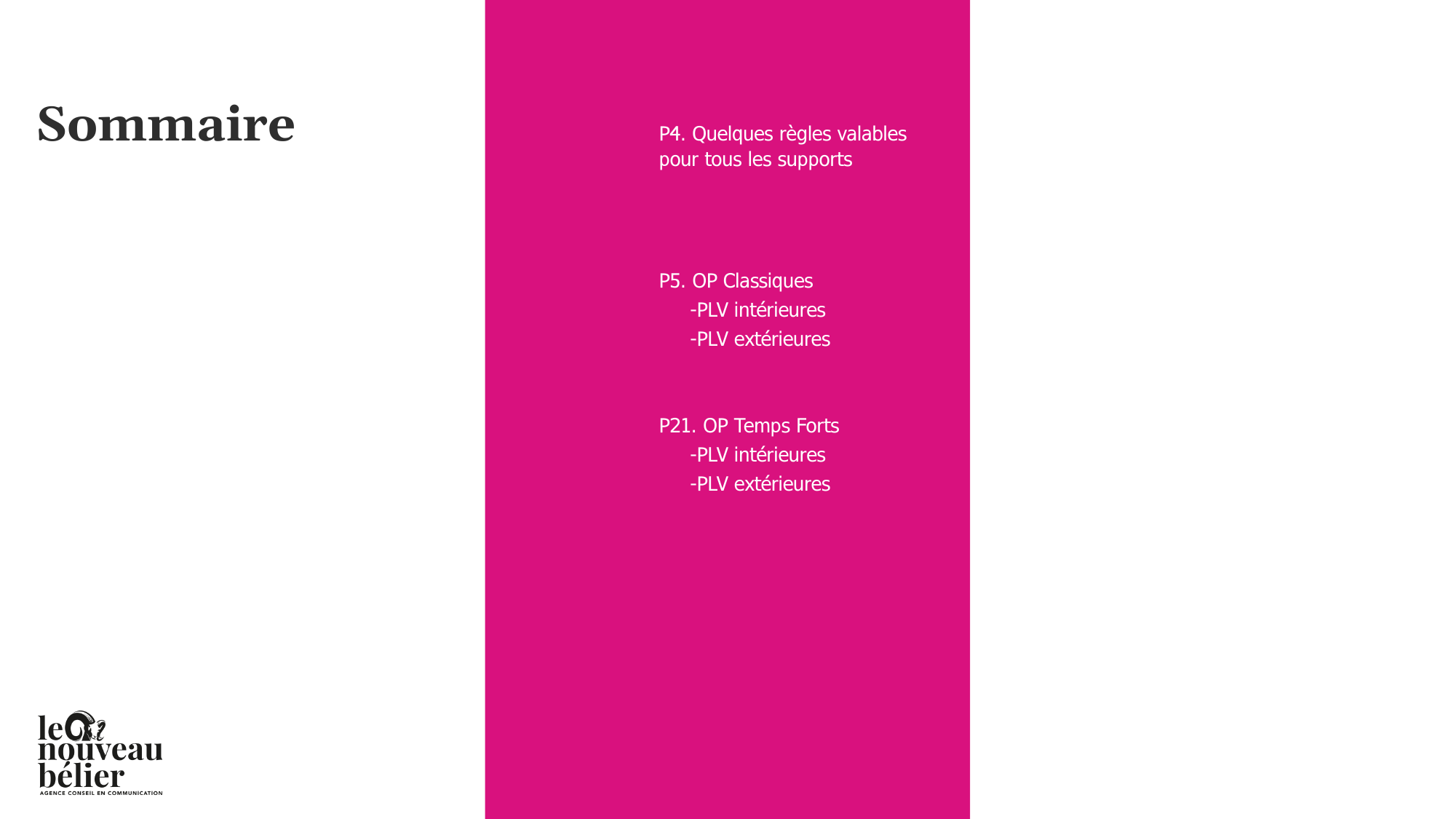

# Sommaire
P4. Quelques règles valables pour tous les supports

P5. OP Classiques
     -PLV intérieures
     -PLV extérieures
P21. OP Temps Forts
     -PLV intérieures
     -PLV extérieures